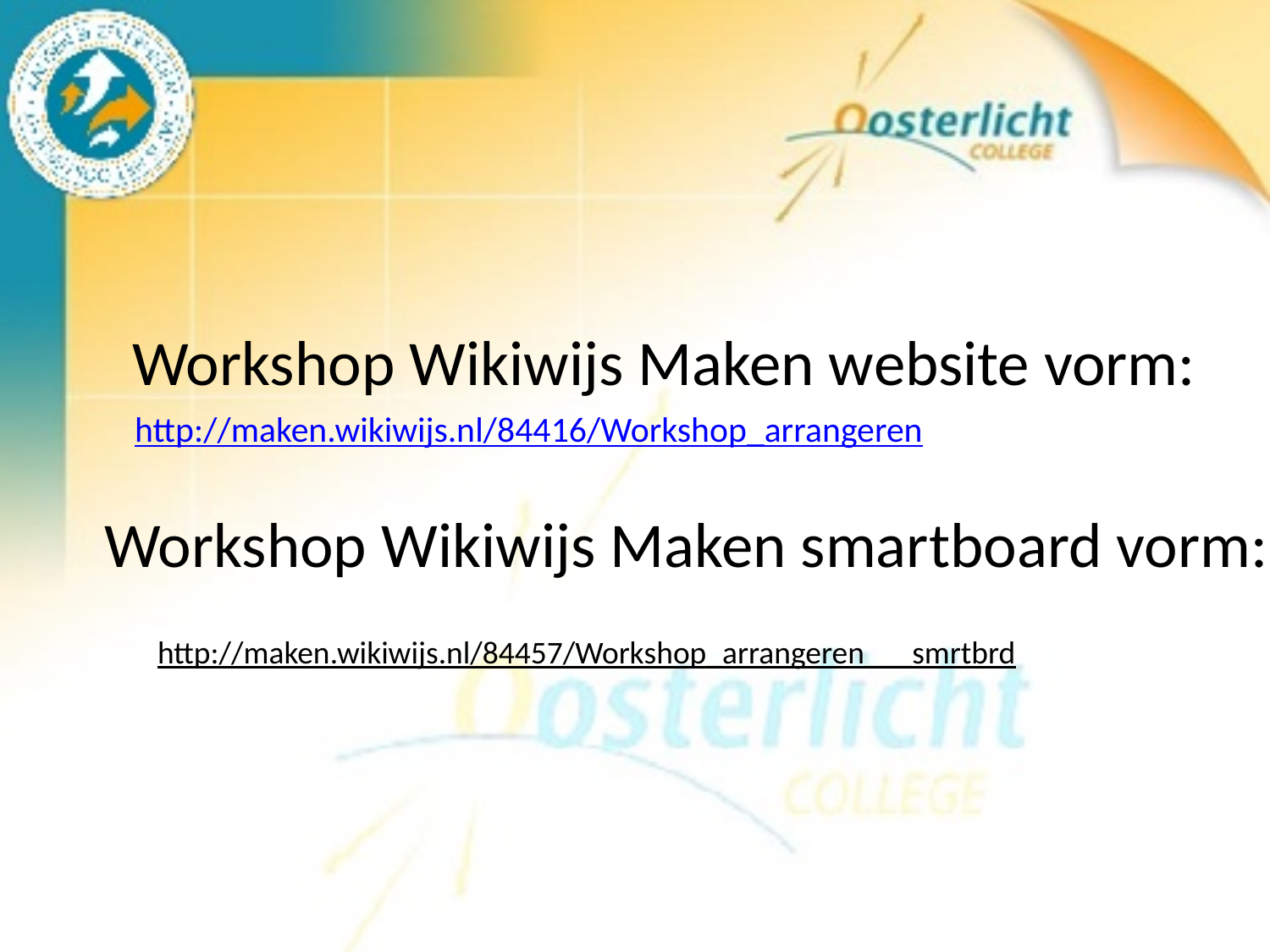

Workshop Wikiwijs Maken website vorm:
http://maken.wikiwijs.nl/84416/Workshop_arrangeren
Workshop Wikiwijs Maken smartboard vorm:
http://maken.wikiwijs.nl/84457/Workshop_arrangeren___smrtbrd